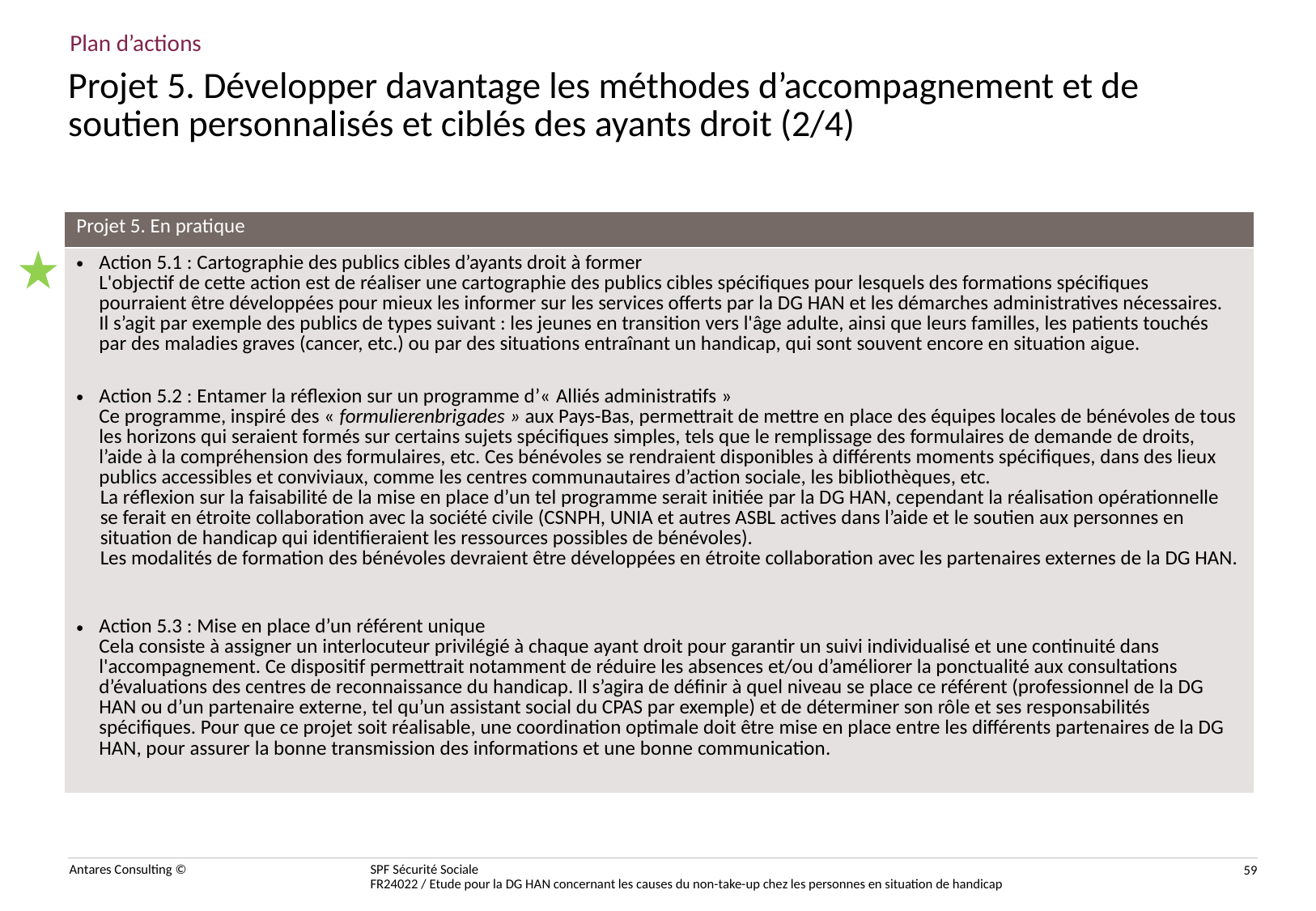

Plan d’actions
# Projet 5. Développer davantage les méthodes d’accompagnement et de soutien personnalisés et ciblés des ayants droit (2/4)
| Projet 5. En pratique |
| --- |
| Action 5.1 : Cartographie des publics cibles d’ayants droit à former L'objectif de cette action est de réaliser une cartographie des publics cibles spécifiques pour lesquels des formations spécifiques pourraient être développées pour mieux les informer sur les services offerts par la DG HAN et les démarches administratives nécessaires. Il s’agit par exemple des publics de types suivant : les jeunes en transition vers l'âge adulte, ainsi que leurs familles, les patients touchés par des maladies graves (cancer, etc.) ou par des situations entraînant un handicap, qui sont souvent encore en situation aigue. |
| Action 5.2 : Entamer la réflexion sur un programme d’« Alliés administratifs » Ce programme, inspiré des « formulierenbrigades » aux Pays-Bas, permettrait de mettre en place des équipes locales de bénévoles de tous les horizons qui seraient formés sur certains sujets spécifiques simples, tels que le remplissage des formulaires de demande de droits, l’aide à la compréhension des formulaires, etc. Ces bénévoles se rendraient disponibles à différents moments spécifiques, dans des lieux publics accessibles et conviviaux, comme les centres communautaires d’action sociale, les bibliothèques, etc. La réflexion sur la faisabilité de la mise en place d’un tel programme serait initiée par la DG HAN, cependant la réalisation opérationnelle se ferait en étroite collaboration avec la société civile (CSNPH, UNIA et autres ASBL actives dans l’aide et le soutien aux personnes en situation de handicap qui identifieraient les ressources possibles de bénévoles). Les modalités de formation des bénévoles devraient être développées en étroite collaboration avec les partenaires externes de la DG HAN. |
| Action 5.3 : Mise en place d’un référent unique Cela consiste à assigner un interlocuteur privilégié à chaque ayant droit pour garantir un suivi individualisé et une continuité dans l'accompagnement. Ce dispositif permettrait notamment de réduire les absences et/ou d’améliorer la ponctualité aux consultations d’évaluations des centres de reconnaissance du handicap. Il s’agira de définir à quel niveau se place ce référent (professionnel de la DG HAN ou d’un partenaire externe, tel qu’un assistant social du CPAS par exemple) et de déterminer son rôle et ses responsabilités spécifiques. Pour que ce projet soit réalisable, une coordination optimale doit être mise en place entre les différents partenaires de la DG HAN, pour assurer la bonne transmission des informations et une bonne communication. |